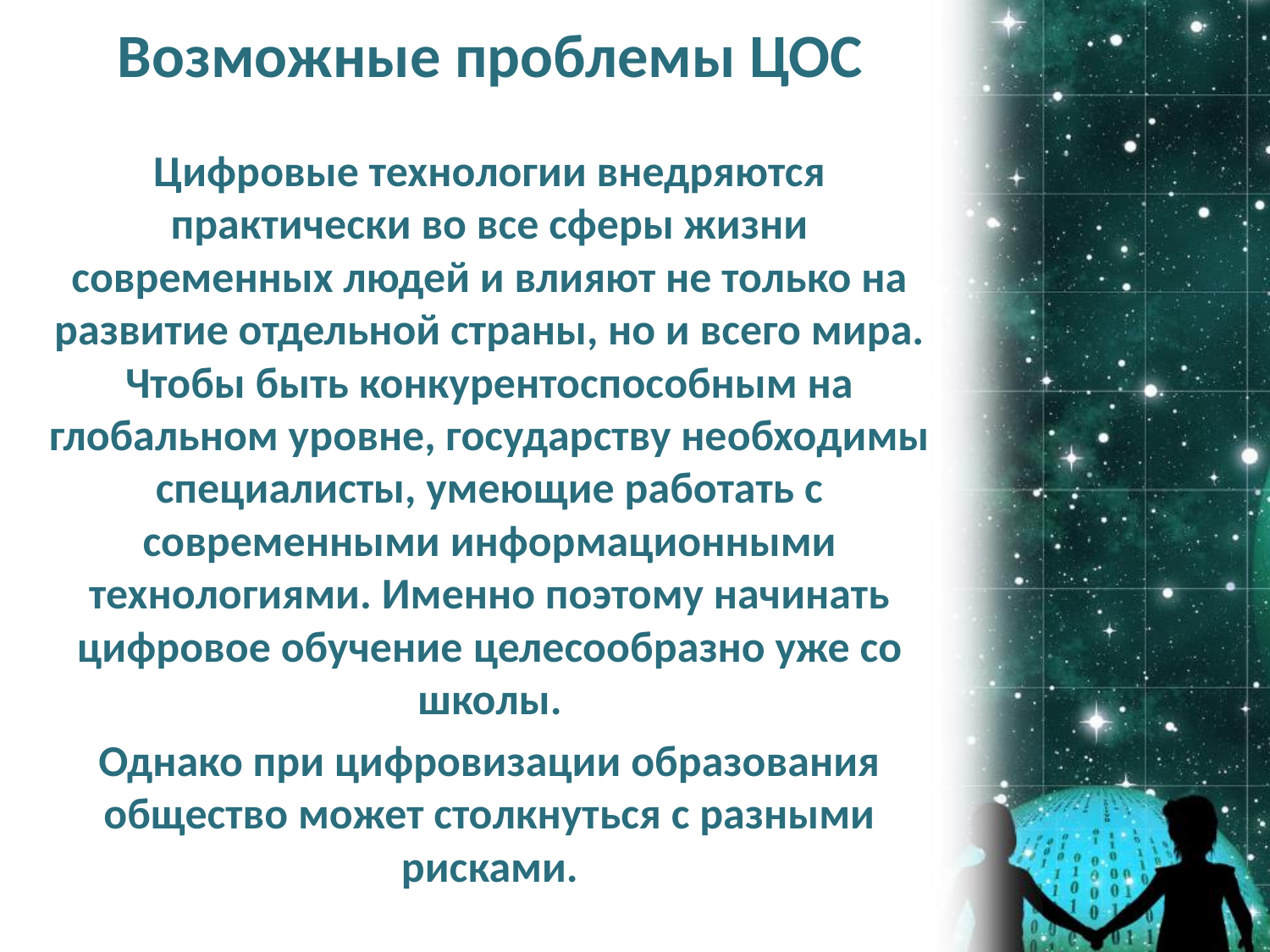

# Возможные проблемы ЦОС
Цифровые технологии внедряются практически во все сферы жизни современных людей и влияют не только на развитие отдельной страны, но и всего мира. Чтобы быть конкурентоспособным на глобальном уровне, государству необходимы специалисты, умеющие работать с современными информационными технологиями. Именно поэтому начинать цифровое обучение целесообразно уже со школы.
Однако при цифровизации образования общество может столкнуться с разными рисками.